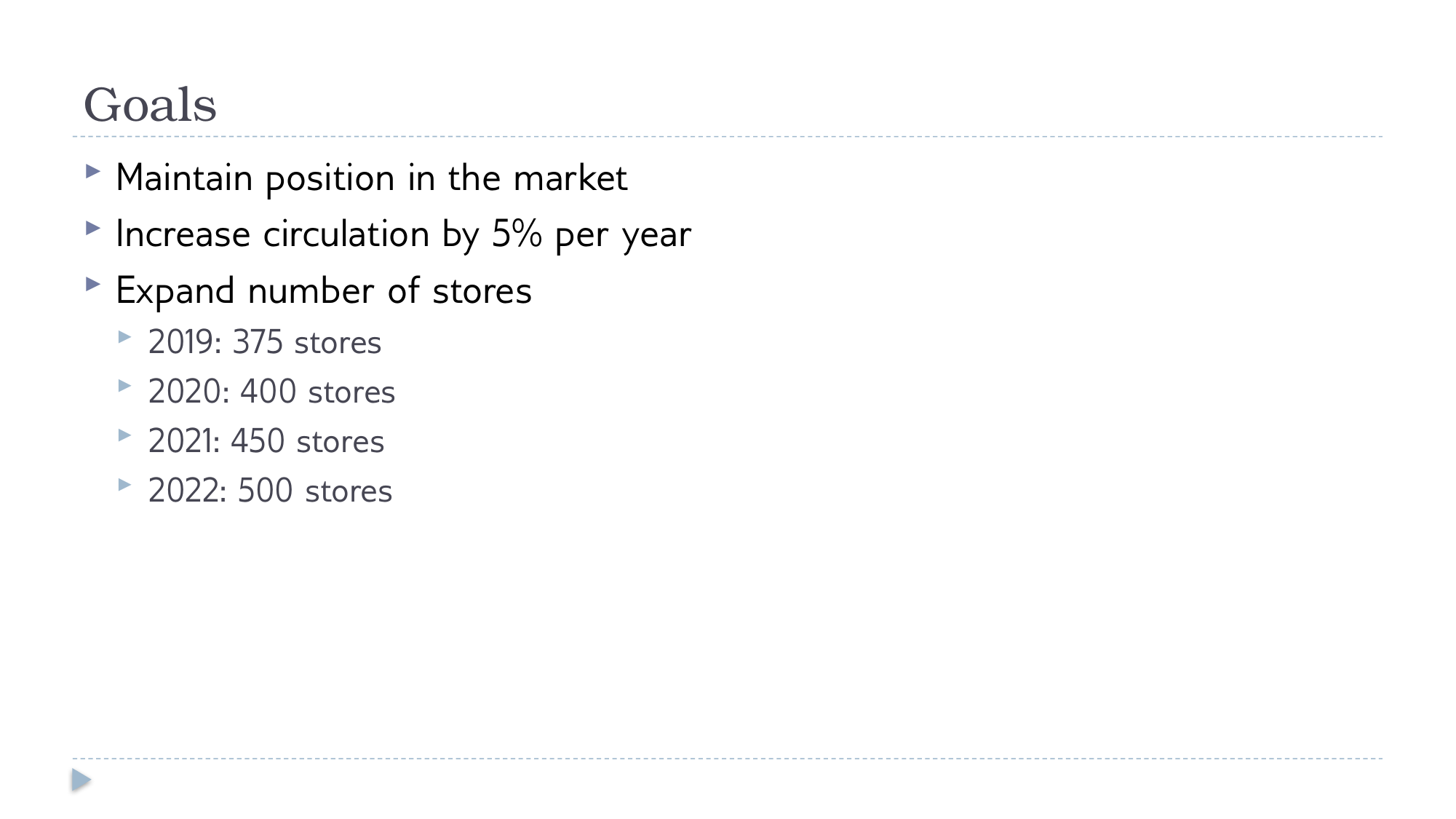

# Goals
Maintain position in the market
Increase circulation by 5% per year
Expand number of stores
2019: 375 stores
2020: 400 stores
2021: 450 stores
2022: 500 stores